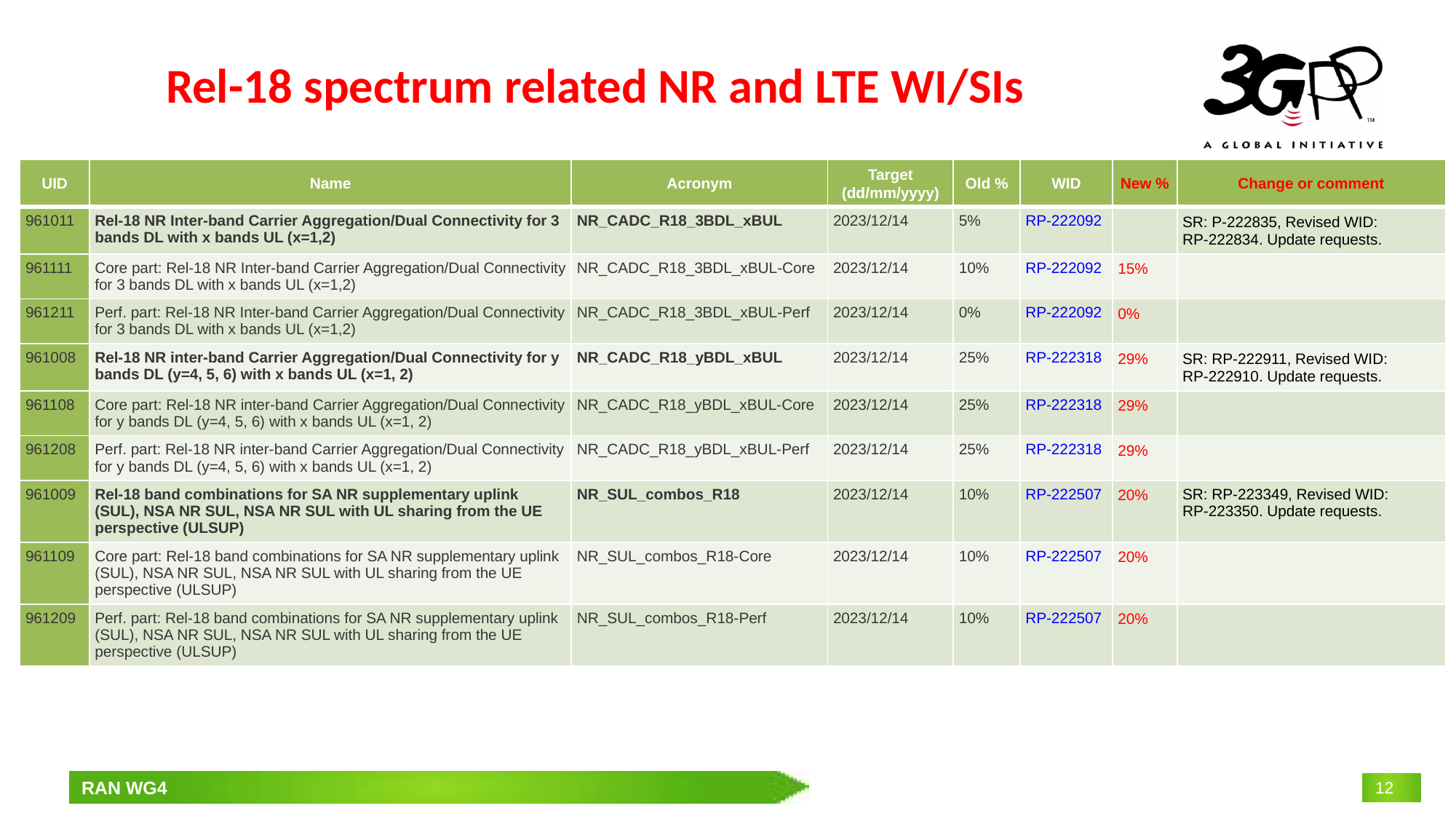

# Rel-18 spectrum related NR and LTE WI/SIs
| UID | Name | Acronym | Target (dd/mm/yyyy) | Old % | WID | New % | Change or comment |
| --- | --- | --- | --- | --- | --- | --- | --- |
| 961011 | Rel-18 NR Inter-band Carrier Aggregation/Dual Connectivity for 3 bands DL with x bands UL (x=1,2) | NR\_CADC\_R18\_3BDL\_xBUL | 2023/12/14 | 5% | RP-222092 |  | SR: P‑222835, Revised WID: RP‑222834. Update requests. |
| 961111 | Core part: Rel-18 NR Inter-band Carrier Aggregation/Dual Connectivity for 3 bands DL with x bands UL (x=1,2) | NR\_CADC\_R18\_3BDL\_xBUL-Core | 2023/12/14 | 10% | RP-222092 | 15% |  |
| 961211 | Perf. part: Rel-18 NR Inter-band Carrier Aggregation/Dual Connectivity for 3 bands DL with x bands UL (x=1,2) | NR\_CADC\_R18\_3BDL\_xBUL-Perf | 2023/12/14 | 0% | RP-222092 | 0% |  |
| 961008 | Rel-18 NR inter-band Carrier Aggregation/Dual Connectivity for y bands DL (y=4, 5, 6) with x bands UL (x=1, 2) | NR\_CADC\_R18\_yBDL\_xBUL | 2023/12/14 | 25% | RP-222318 | 29% | SR: RP‑222911, Revised WID: RP‑222910. Update requests. |
| 961108 | Core part: Rel-18 NR inter-band Carrier Aggregation/Dual Connectivity for y bands DL (y=4, 5, 6) with x bands UL (x=1, 2) | NR\_CADC\_R18\_yBDL\_xBUL-Core | 2023/12/14 | 25% | RP-222318 | 29% |  |
| 961208 | Perf. part: Rel-18 NR inter-band Carrier Aggregation/Dual Connectivity for y bands DL (y=4, 5, 6) with x bands UL (x=1, 2) | NR\_CADC\_R18\_yBDL\_xBUL-Perf | 2023/12/14 | 25% | RP-222318 | 29% |  |
| 961009 | Rel-18 band combinations for SA NR supplementary uplink (SUL), NSA NR SUL, NSA NR SUL with UL sharing from the UE perspective (ULSUP) | NR\_SUL\_combos\_R18 | 2023/12/14 | 10% | RP-222507 | 20% | SR: RP‑223349, Revised WID: RP‑223350. Update requests. |
| 961109 | Core part: Rel-18 band combinations for SA NR supplementary uplink (SUL), NSA NR SUL, NSA NR SUL with UL sharing from the UE perspective (ULSUP) | NR\_SUL\_combos\_R18-Core | 2023/12/14 | 10% | RP-222507 | 20% |  |
| 961209 | Perf. part: Rel-18 band combinations for SA NR supplementary uplink (SUL), NSA NR SUL, NSA NR SUL with UL sharing from the UE perspective (ULSUP) | NR\_SUL\_combos\_R18-Perf | 2023/12/14 | 10% | RP-222507 | 20% |  |